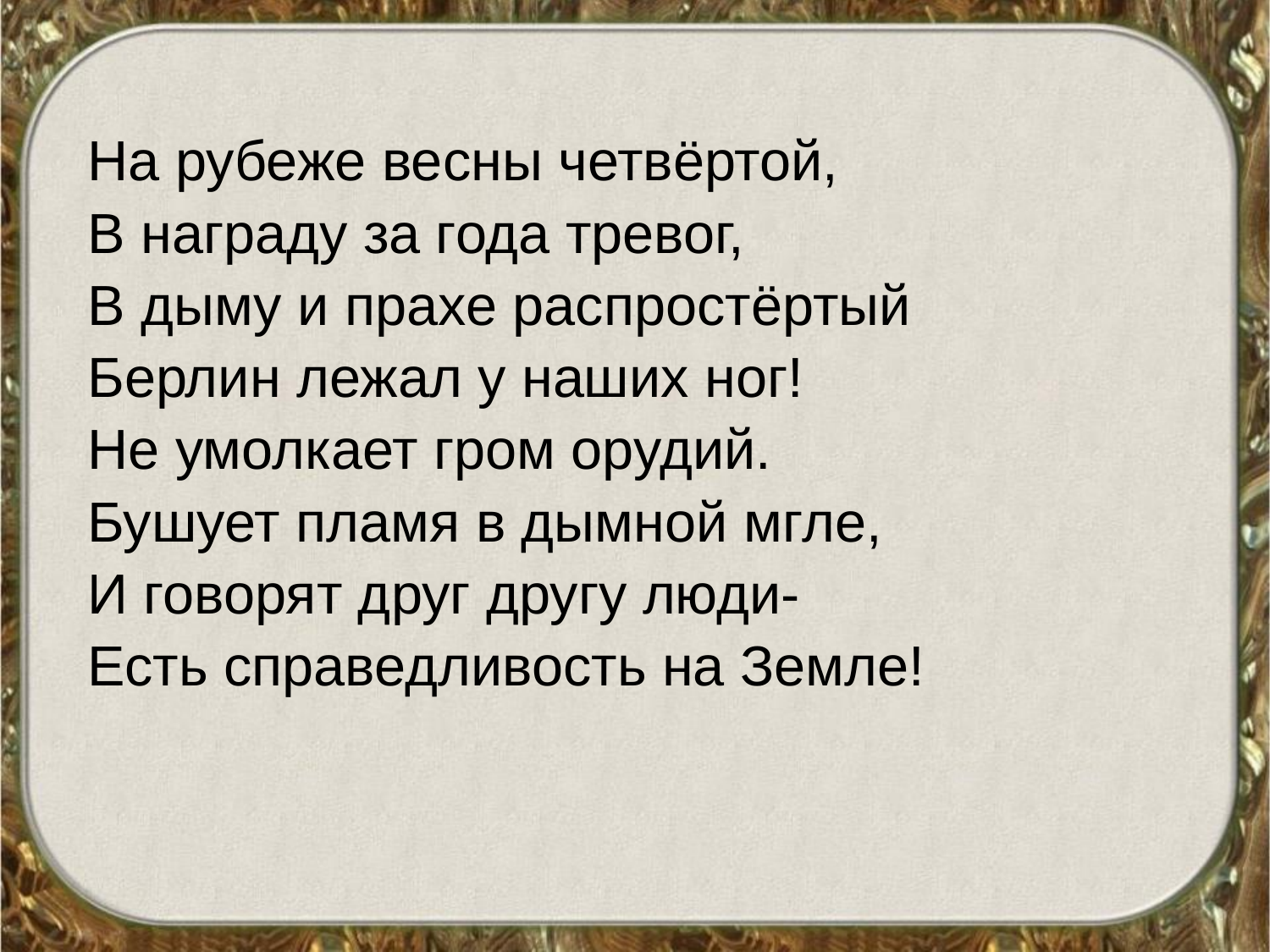

На рубеже весны четвёртой,
В награду за года тревог,
В дыму и прахе распростёртый
Берлин лежал у наших ног!
Не умолкает гром орудий.
Бушует пламя в дымной мгле,
И говорят друг другу люди-
Есть справедливость на Земле!